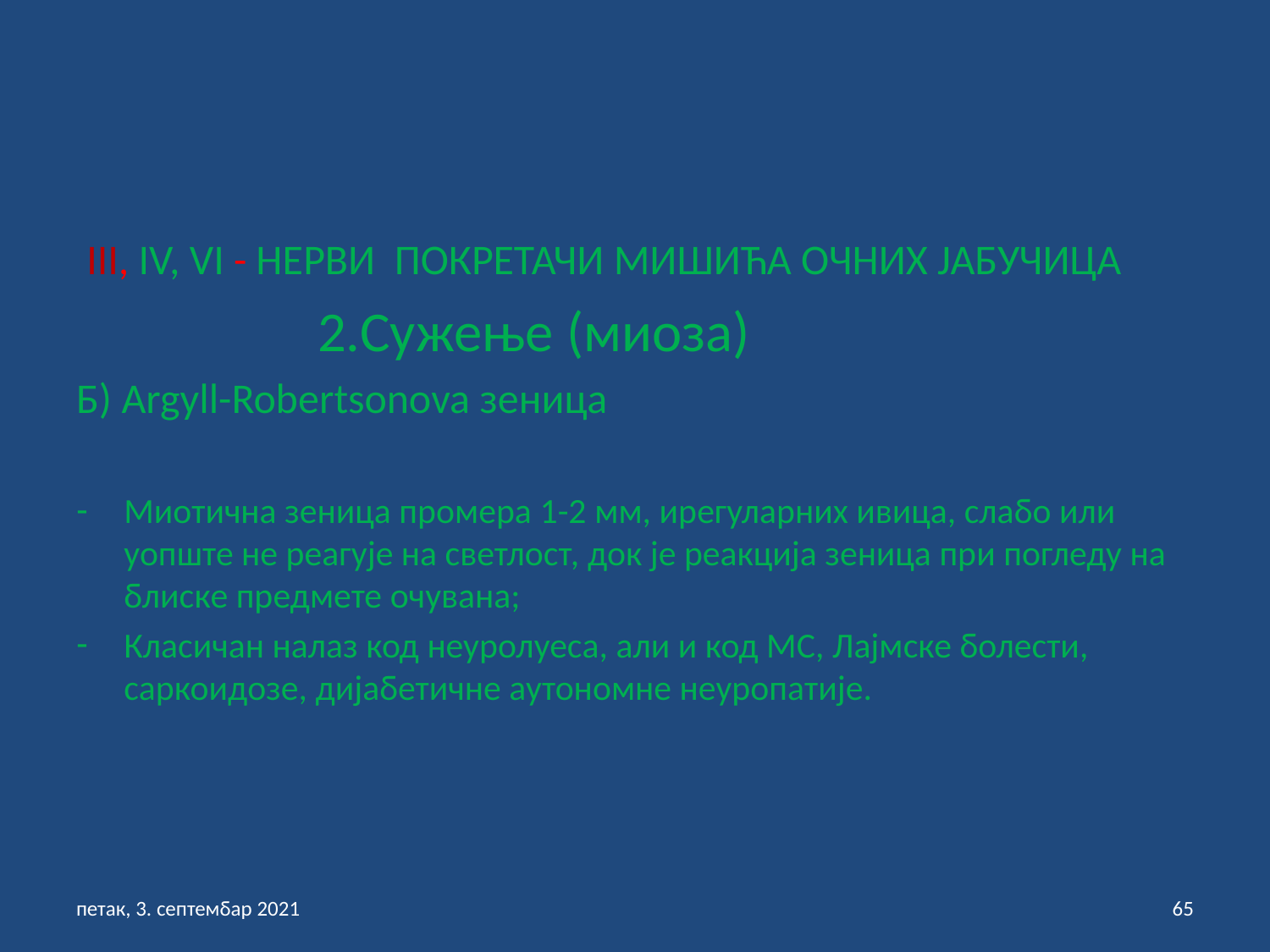

III, IV, VI - НЕРВИ  ПОКРЕТАЧИ МИШИЋА ОЧНИХ ЈАБУЧИЦА
                   2.Сужење (миоза)
Б) Argyll-Robertsonova зеница

Миотична зеница промера 1-2 мм, ирегуларних ивица, слабо или уопште не реагује на светлост, док је реакција зеница при погледу на блиске предмете очувана;
Класичан налаз код неуролуеса, али и код МС, Лајмске болести, саркоидозе, дијабетичне аутономне неуропатије.
петак, 3. септембар 2021
65